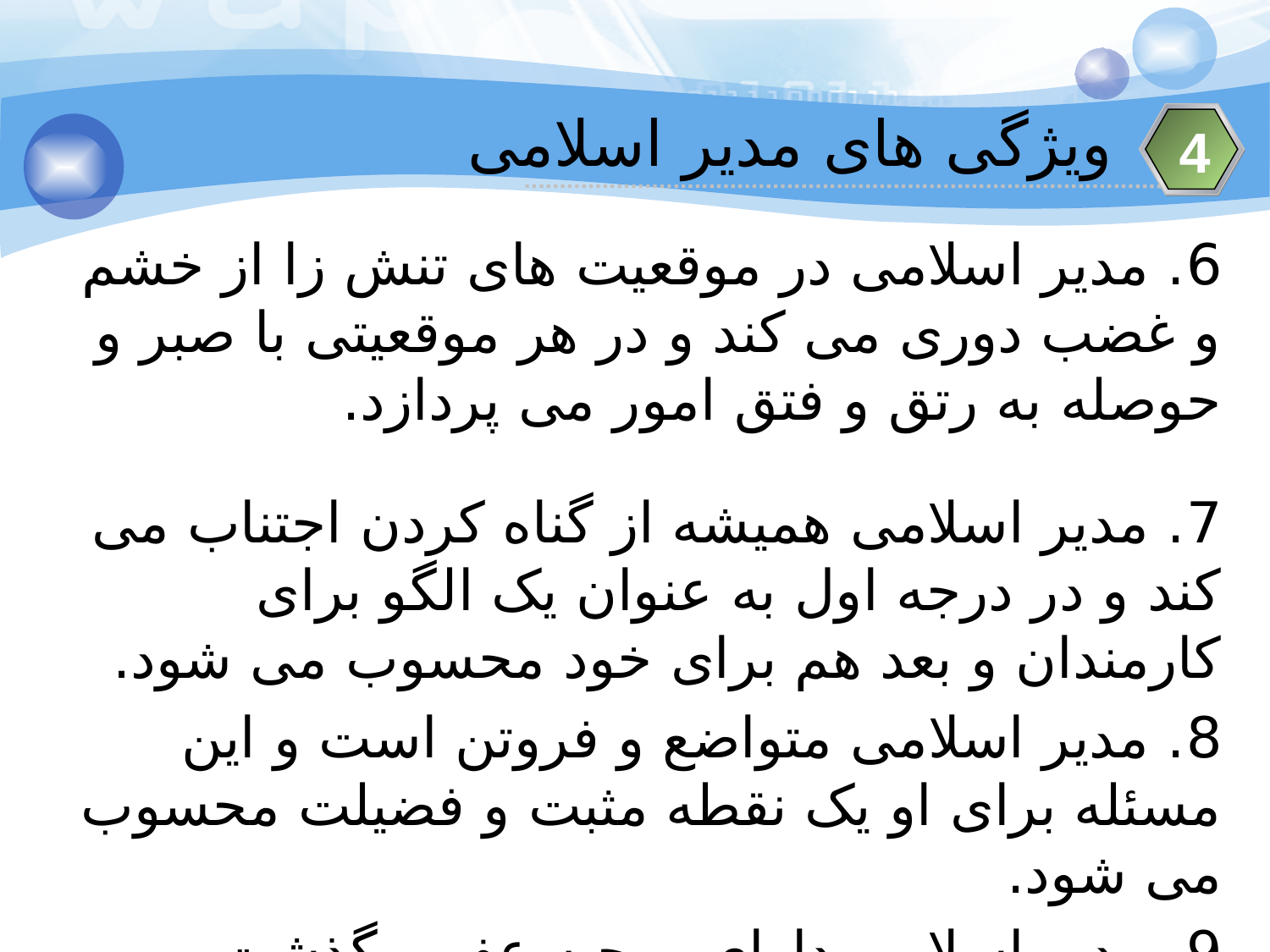

ویژگی های مدیر اسلامی

4

6. مدیر اسلامی در موقعیت های تنش زا از خشم و غضب دوری می کند و در هر موقعیتی با صبر و حوصله به رتق و فتق امور می پردازد.

7. مدیر اسلامی همیشه از گناه کردن اجتناب می کند و در درجه اول به عنوان یک الگو برای کارمندان و بعد هم برای خود محسوب می شود.
8. مدیر اسلامی متواضع و فروتن است و این مسئله برای او یک نقطه مثبت و فضیلت محسوب می شود.
9. مدیر اسلامی دارای روحیه عفو و گذشت و مدارا و ملایمت با زیر دستان است.